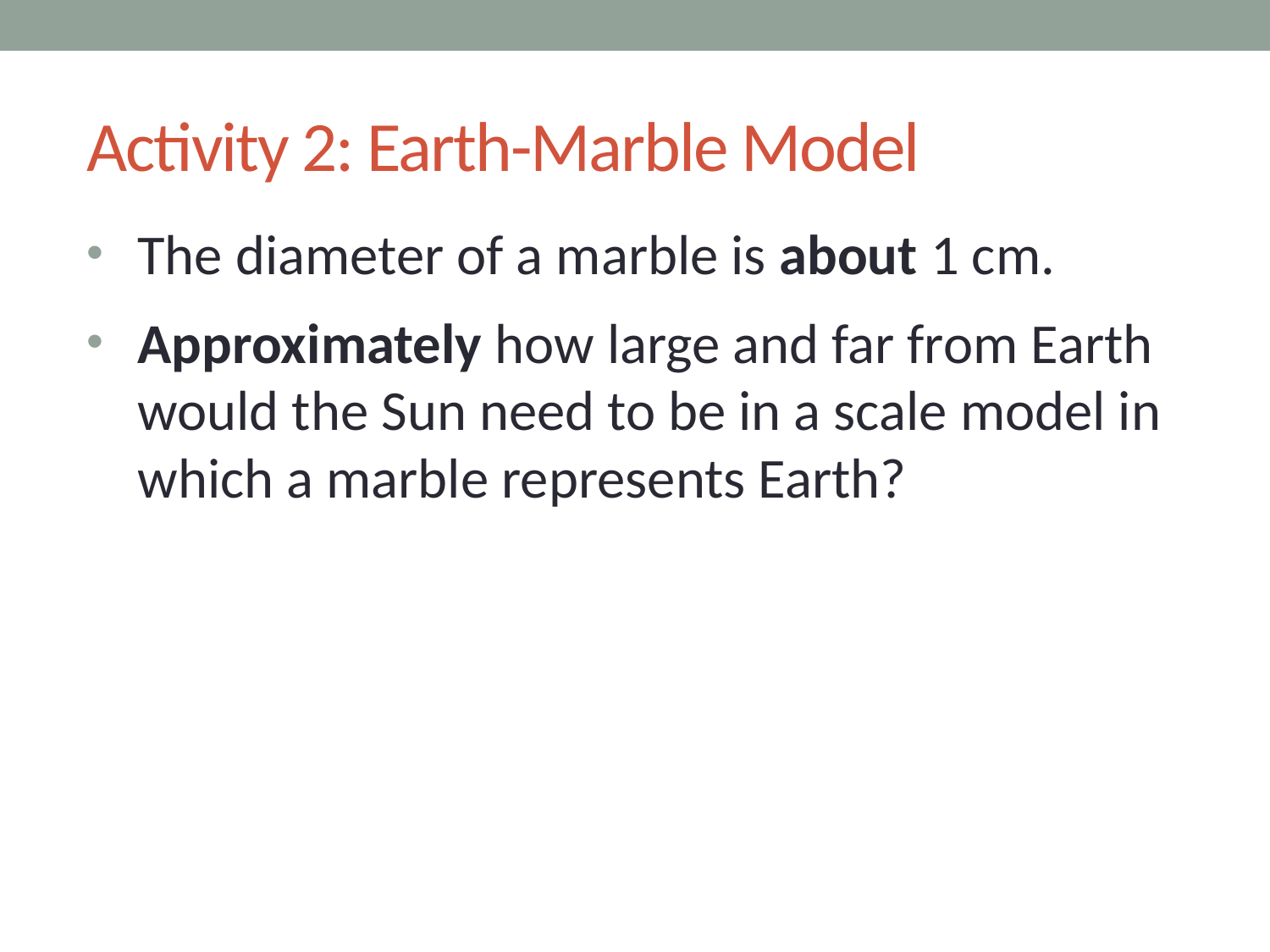

# Activity 2: Earth-Marble Model
The diameter of a marble is about 1 cm.
Approximately how large and far from Earth would the Sun need to be in a scale model in which a marble represents Earth?